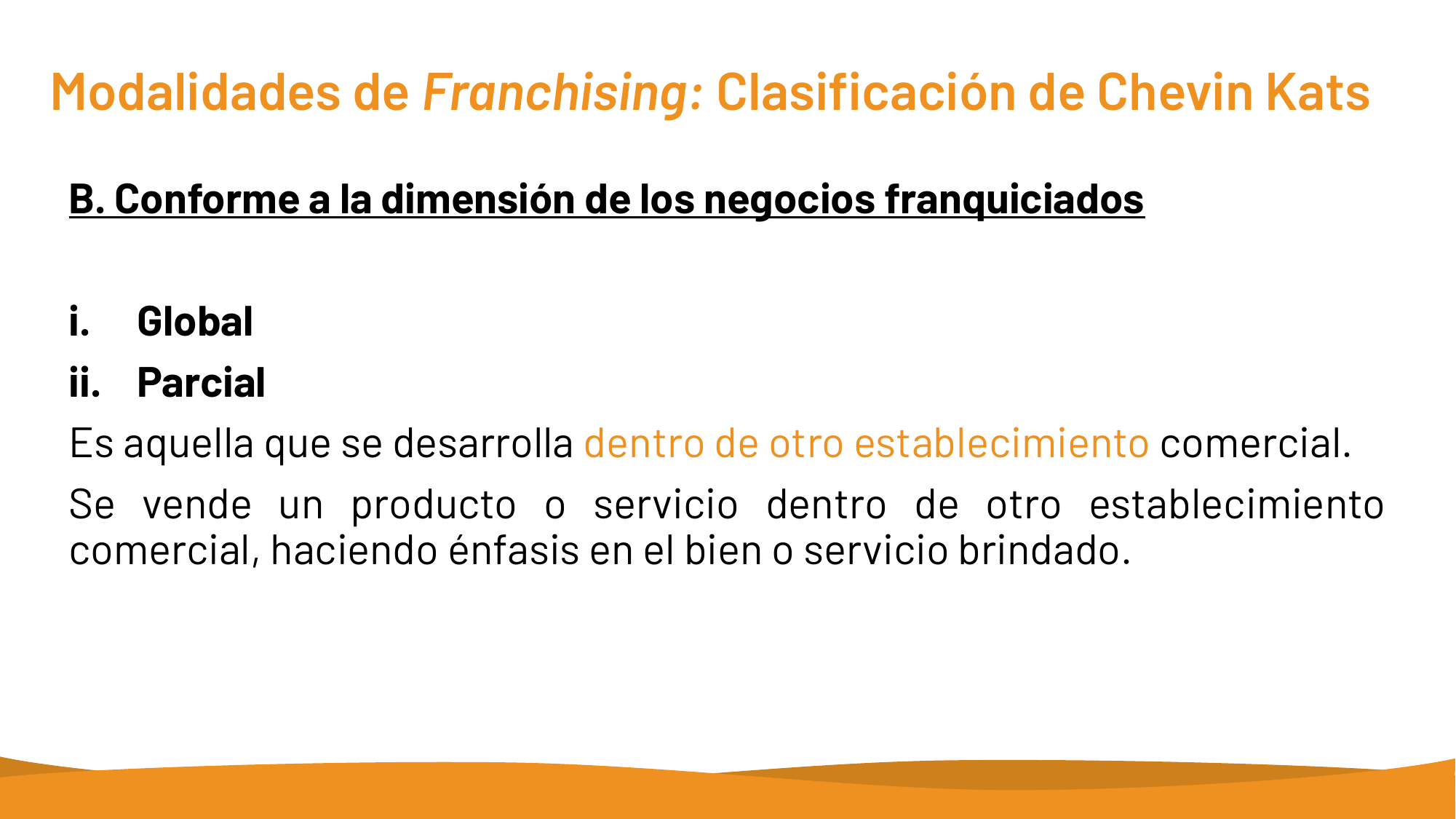

Modalidades de Franchising: Clasificación de Chevin Kats
B. Conforme a la dimensión de los negocios franquiciados

Global
Parcial
Es aquella que se desarrolla dentro de otro establecimiento comercial.
Se vende un producto o servicio dentro de otro establecimiento comercial, haciendo énfasis en el bien o servicio brindado.